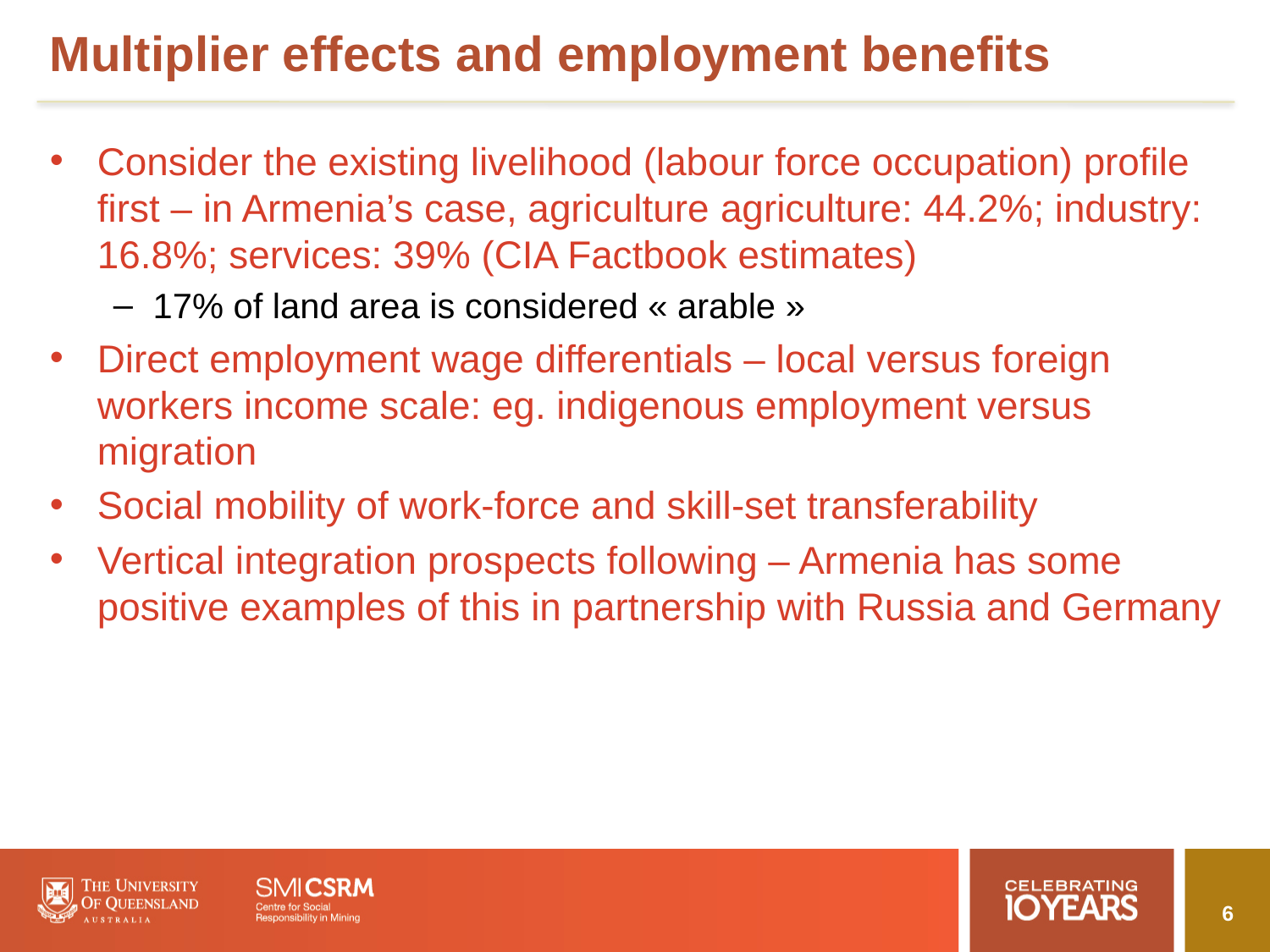

# Multiplier effects and employment benefits
Consider the existing livelihood (labour force occupation) profile first – in Armenia’s case, agriculture agriculture: 44.2%; industry: 16.8%; services: 39% (CIA Factbook estimates)
17% of land area is considered « arable »
Direct employment wage differentials – local versus foreign workers income scale: eg. indigenous employment versus migration
Social mobility of work-force and skill-set transferability
Vertical integration prospects following – Armenia has some positive examples of this in partnership with Russia and Germany